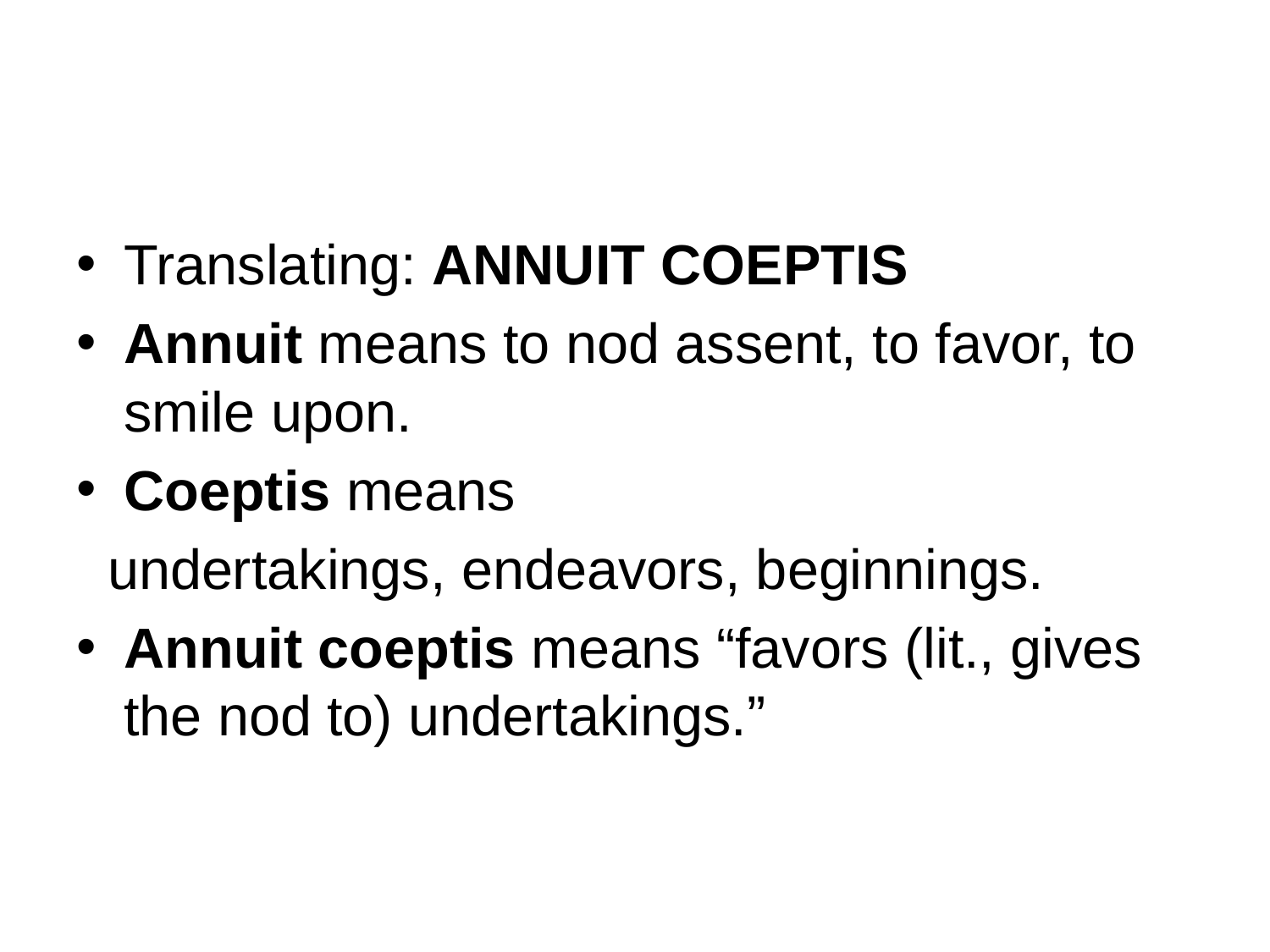

#
Translating: ANNUIT COEPTIS
Annuit means to nod assent, to favor, to smile upon.
Coeptis means
  undertakings, endeavors, beginnings.
Annuit coeptis means “favors (lit., gives the nod to) undertakings.”